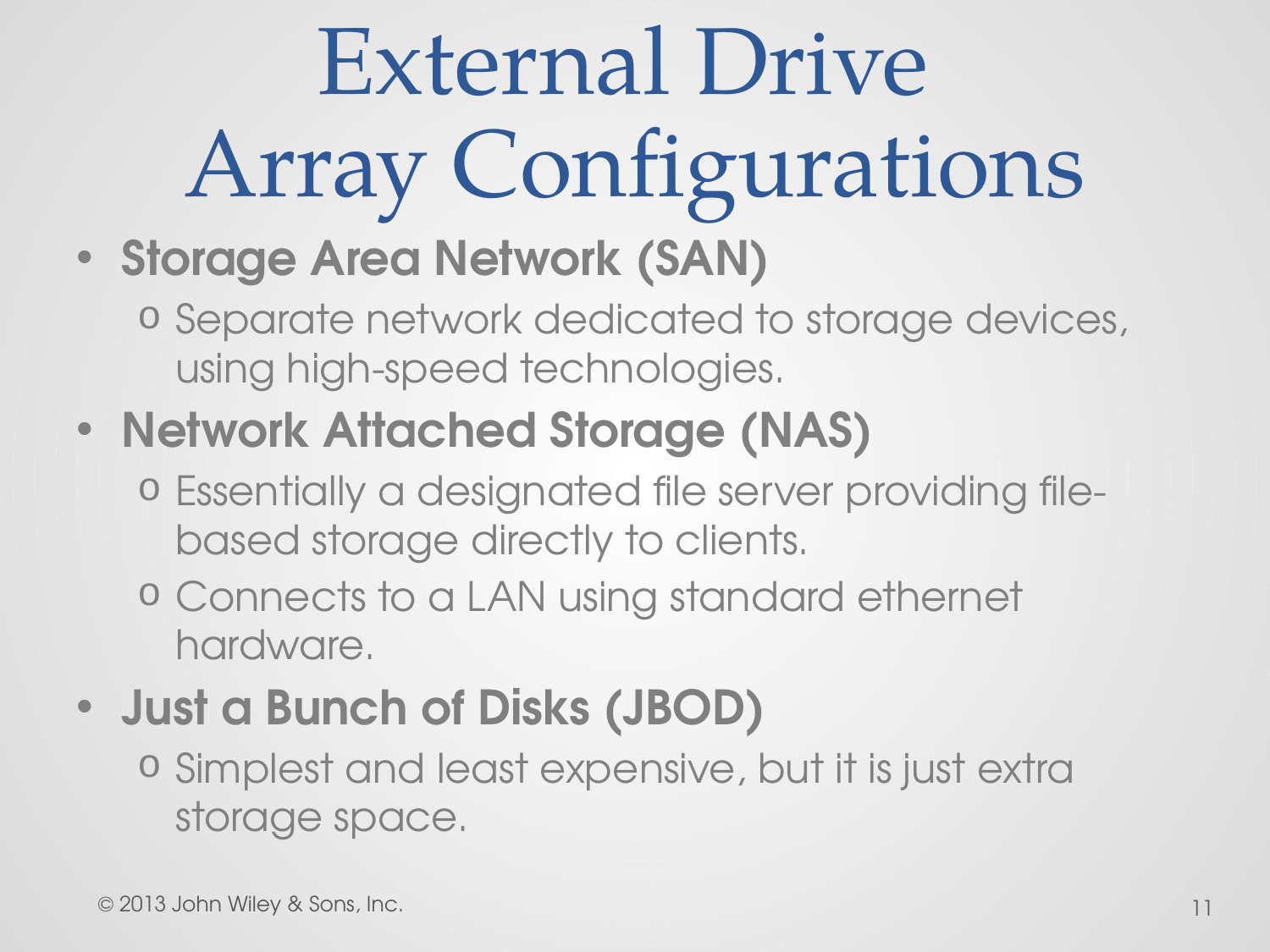

# External Drive Array Configurations
Storage Area Network (SAN)
Separate network dedicated to storage devices, using high-speed technologies.
Network Attached Storage (NAS)
Essentially a designated file server providing file-based storage directly to clients.
Connects to a LAN using standard ethernet hardware.
Just a Bunch of Disks (JBOD)
Simplest and least expensive, but it is just extra storage space.
© 2013 John Wiley & Sons, Inc.
11